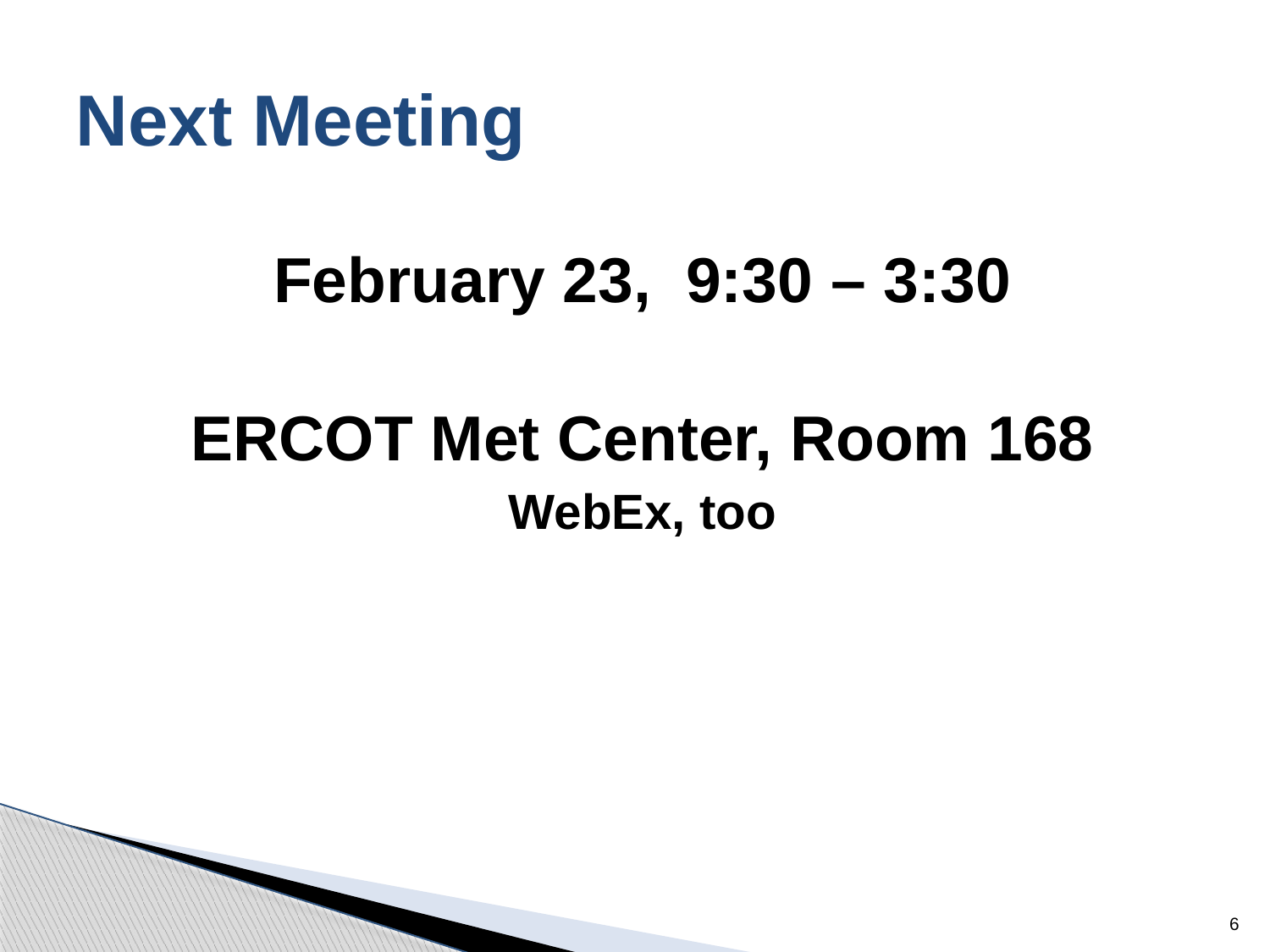

# Next Meeting
February 23,  9:30 – 3:30

ERCOT Met Center, Room 168
WebEx, too

6